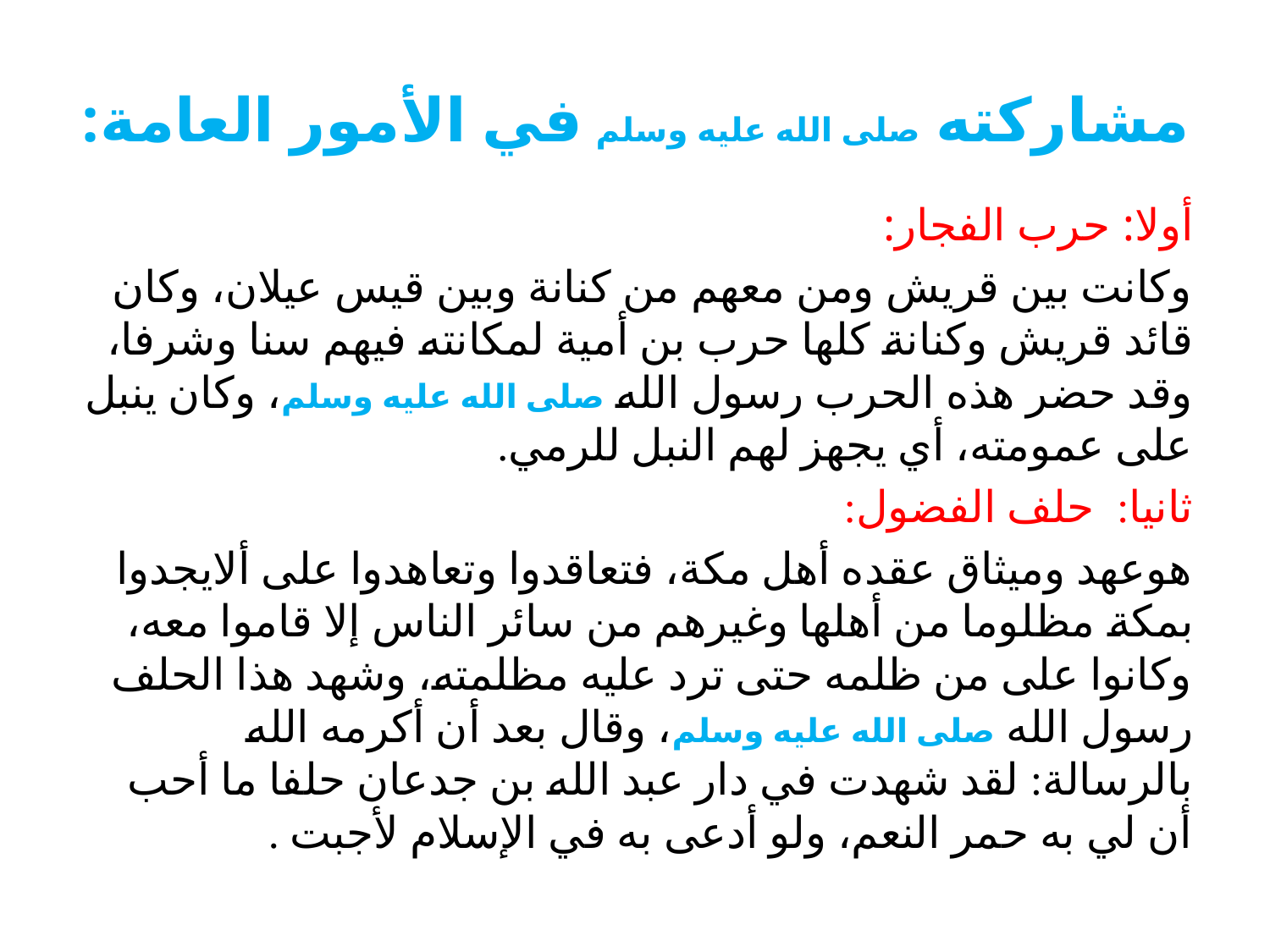

# مشاركته صلى الله عليه وسلم في الأمور العامة:
أولا: حرب الفجار:
وكانت بين قريش ومن معهم من كنانة وبين قيس عيلان، وكان قائد قريش وكنانة كلها حرب بن أمية لمكانته فيهم سنا وشرفا، وقد حضر هذه الحرب رسول الله صلى الله عليه وسلم، وكان ينبل على عمومته، أي يجهز لهم النبل للرمي.
ثانيا:  حلف الفضول:
هوعهد وميثاق عقده أهل مكة، فتعاقدوا وتعاهدوا على ألايجدوا بمكة مظلوما من أهلها وغيرهم من سائر الناس إلا قاموا معه، وكانوا على من ظلمه حتى ترد عليه مظلمته، وشهد هذا الحلف رسول الله صلى الله عليه وسلم، وقال بعد أن أكرمه الله بالرسالة: لقد شهدت في دار عبد الله بن جدعان حلفا ما أحب أن لي به حمر النعم، ولو أدعى به في الإسلام لأجبت .